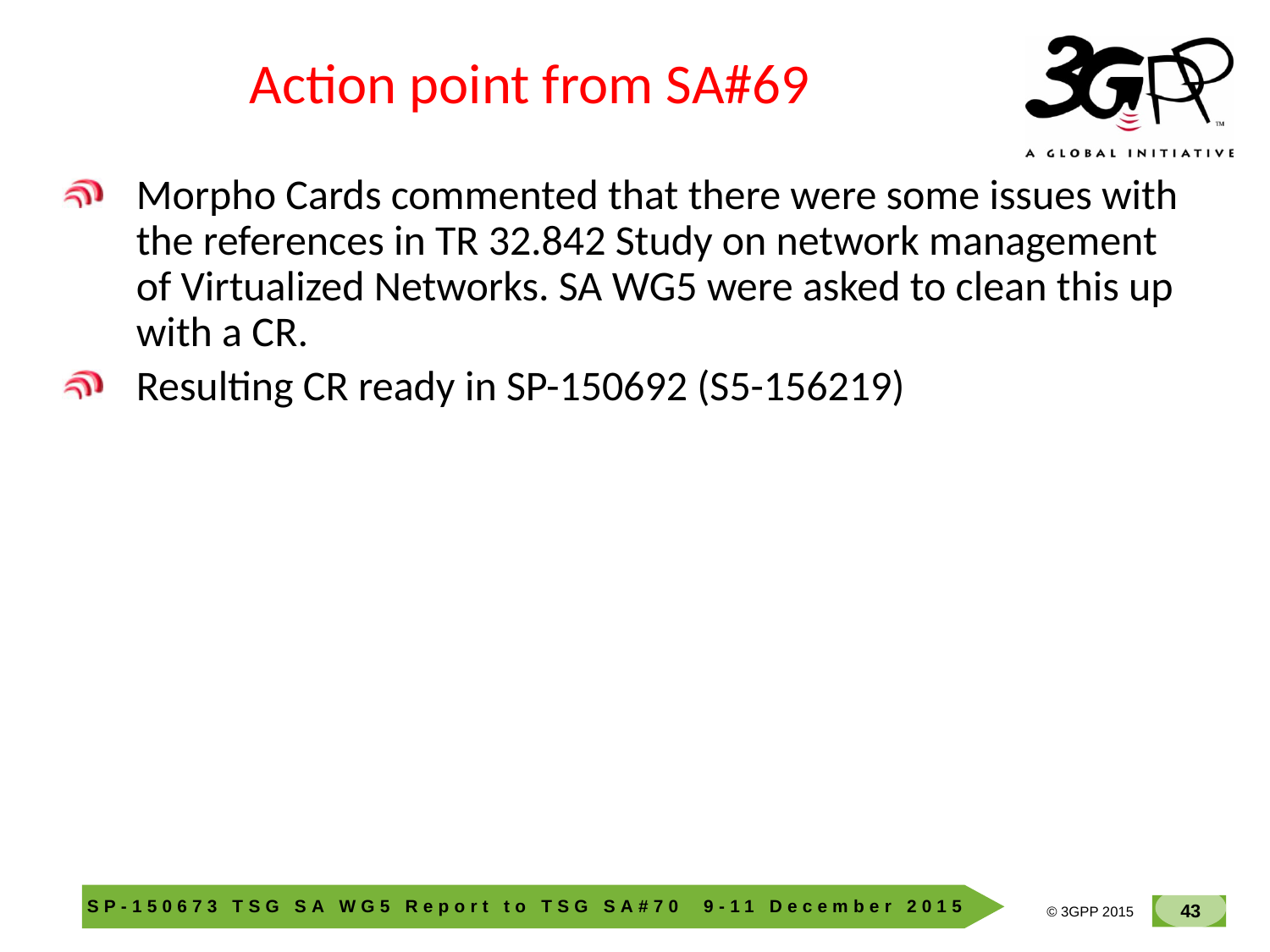

# Action point from SA#69
Morpho Cards commented that there were some issues with the references in TR 32.842 Study on network management of Virtualized Networks. SA WG5 were asked to clean this up with a CR.
Resulting CR ready in SP-150692 (S5-156219)